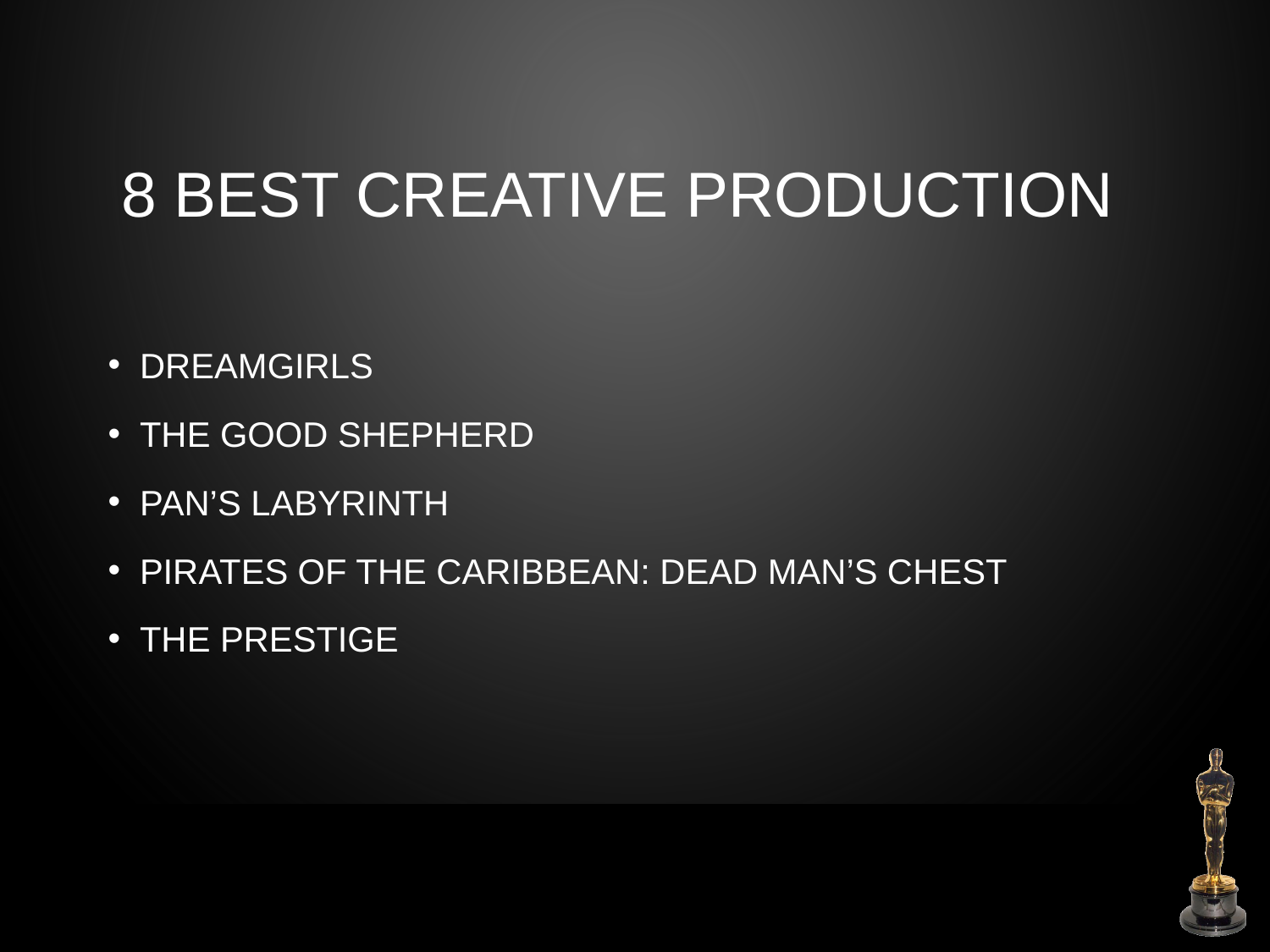

# 8 Best Creative Production
Dreamgirls
The Good Shepherd
Pan’s Labyrinth
Pirates Of The Caribbean: Dead Man’s Chest
The Prestige